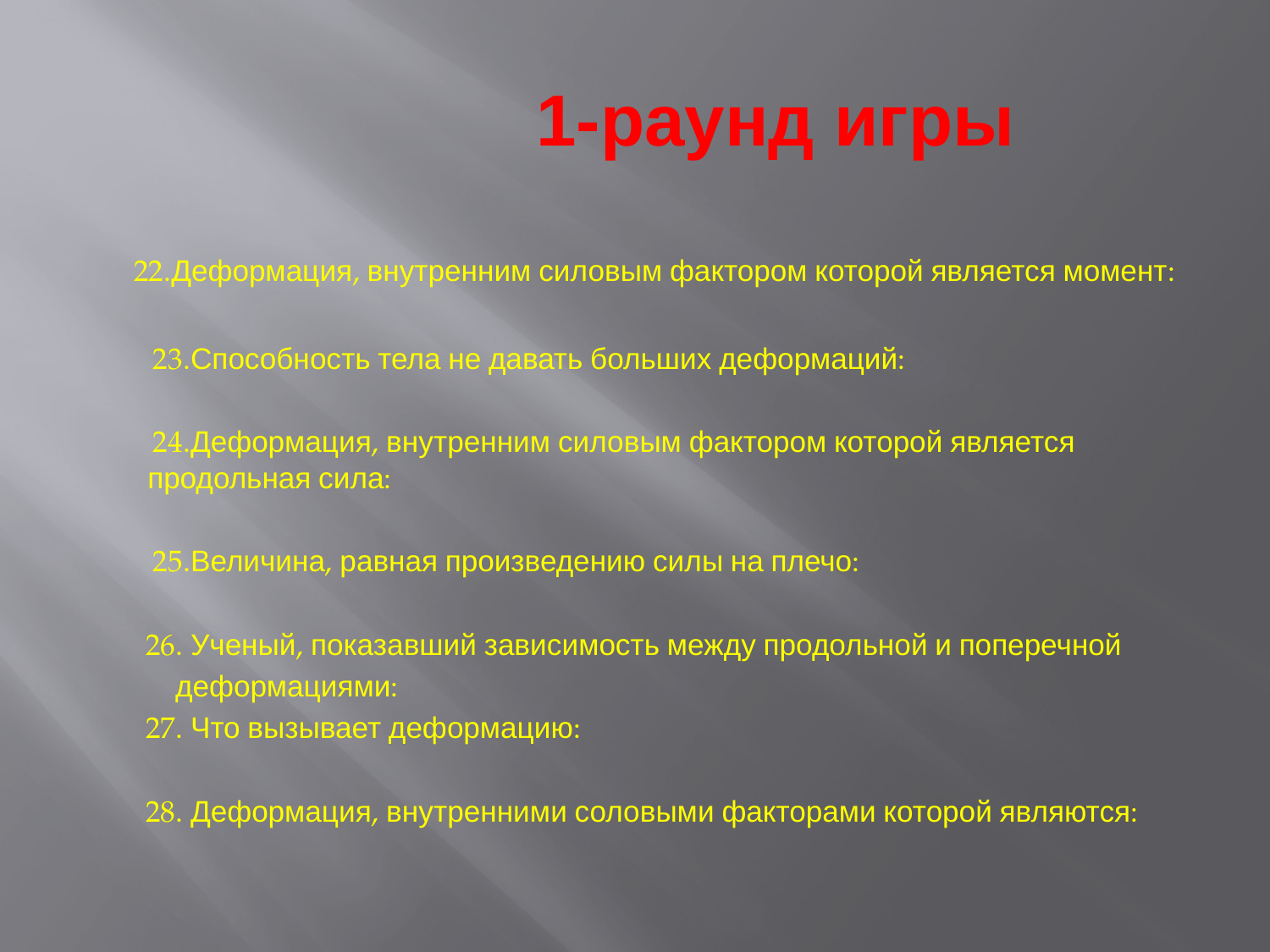

# 1-раунд игры
   22.Деформация, внутренним силовым фактором которой является момент:

        23.Способность тела не давать больших деформаций:

        24.Деформация, внутренним силовым фактором которой является          продольная сила:

        25.Величина, равная произведению силы на плечо:

       26. Ученый, показавший зависимость между продольной и поперечной
           деформациями:
       27. Что вызывает деформацию:

       28. Деформация, внутренними соловыми факторами которой являются: